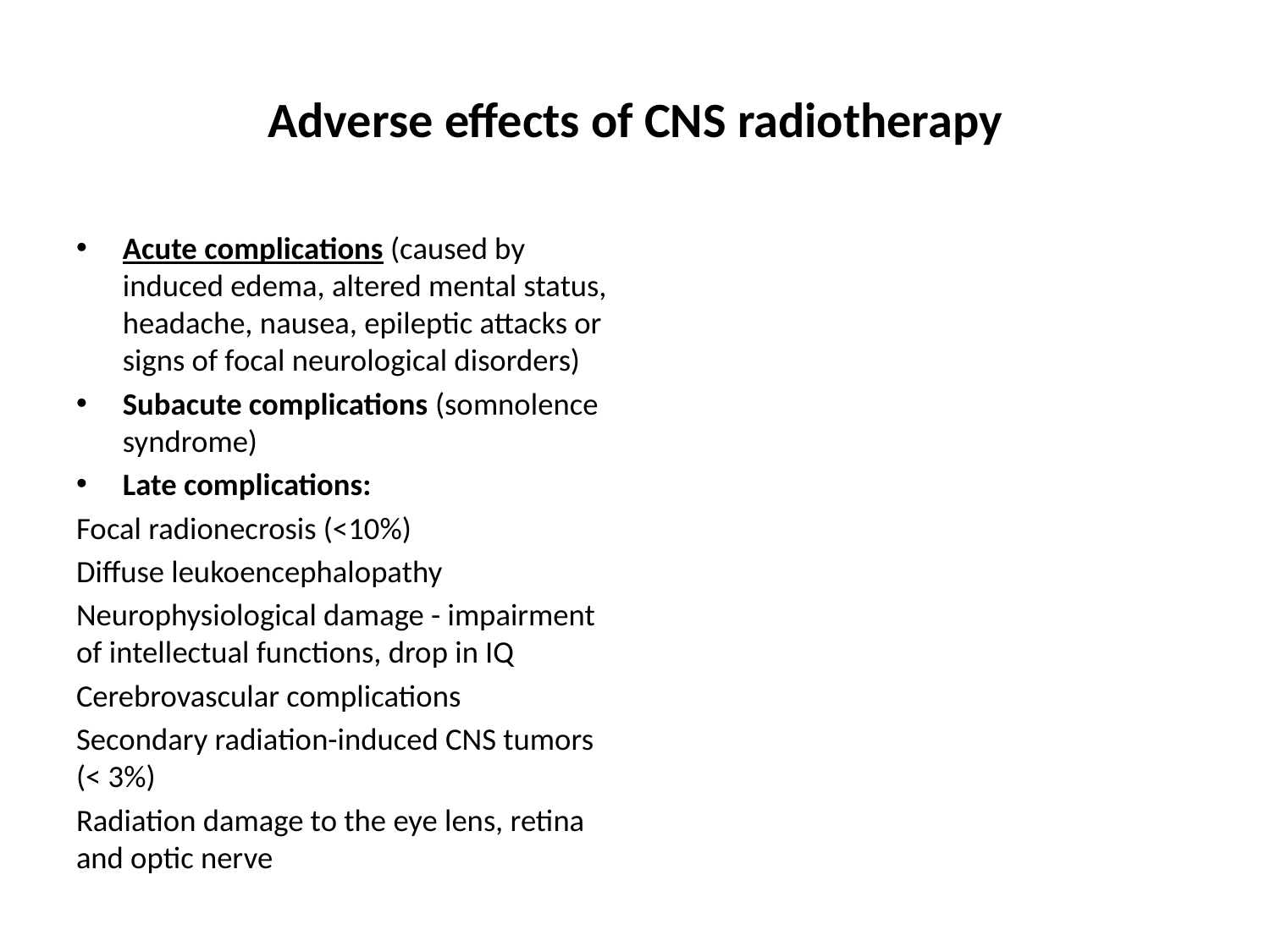

# Adverse effects of CNS radiotherapy
Acute complications (caused by induced edema, altered mental status, headache, nausea, epileptic attacks or signs of focal neurological disorders)
Subacute complications (somnolence syndrome)
Late complications:
Focal radionecrosis (<10%)
Diffuse leukoencephalopathy
Neurophysiological damage - impairment of intellectual functions, drop in IQ
Cerebrovascular complications
Secondary radiation-induced CNS tumors (< 3%)
Radiation damage to the eye lens, retina and optic nerve